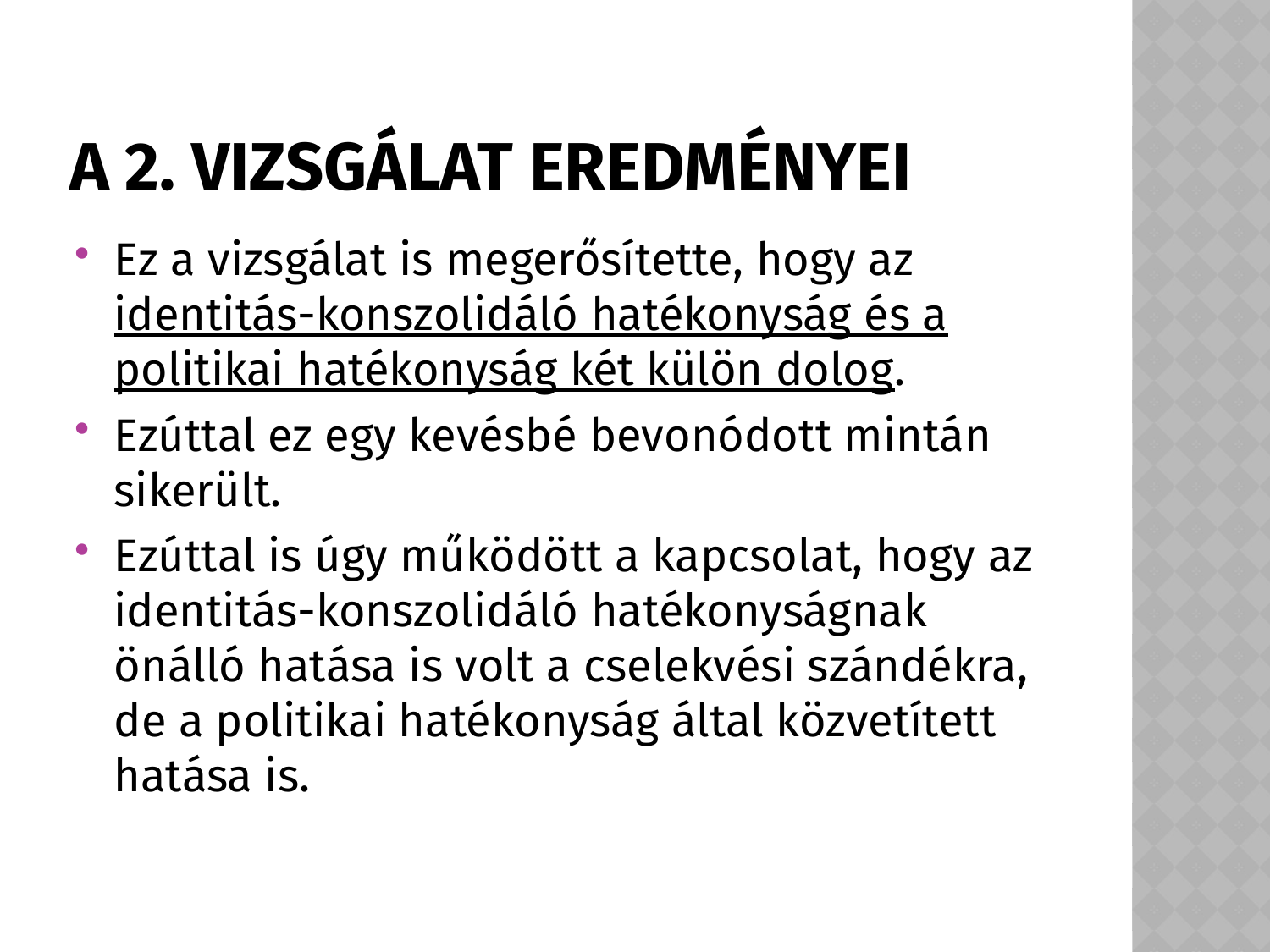

# A 2. vizsgálat eredményei
Ez a vizsgálat is megerősítette, hogy az identitás-konszolidáló hatékonyság és a politikai hatékonyság két külön dolog.
Ezúttal ez egy kevésbé bevonódott mintán sikerült.
Ezúttal is úgy működött a kapcsolat, hogy az identitás-konszolidáló hatékonyságnak önálló hatása is volt a cselekvési szándékra, de a politikai hatékonyság által közvetített hatása is.